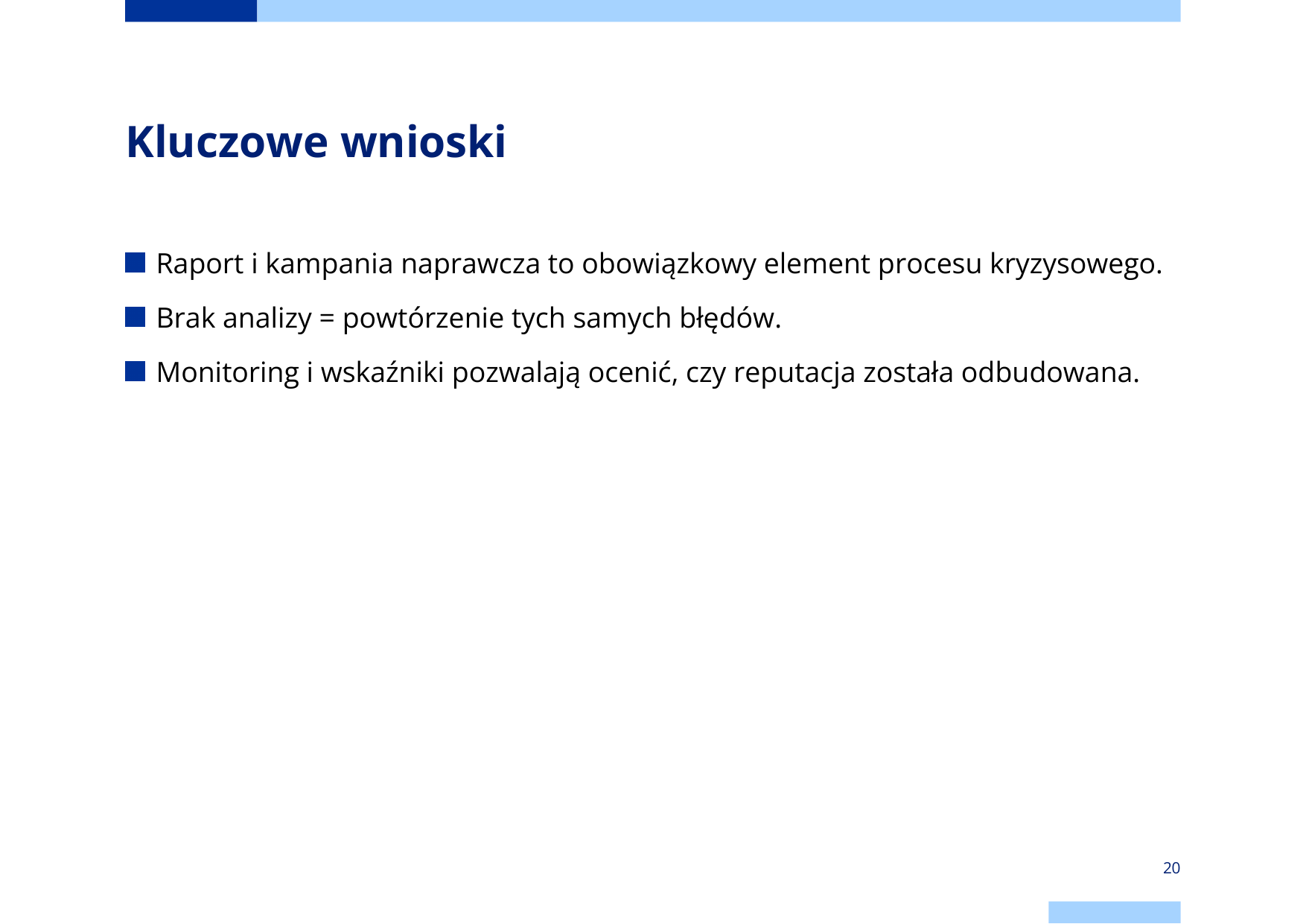

# Kluczowe wnioski
Raport i kampania naprawcza to obowiązkowy element procesu kryzysowego.
Brak analizy = powtórzenie tych samych błędów.
Monitoring i wskaźniki pozwalają ocenić, czy reputacja została odbudowana.
20